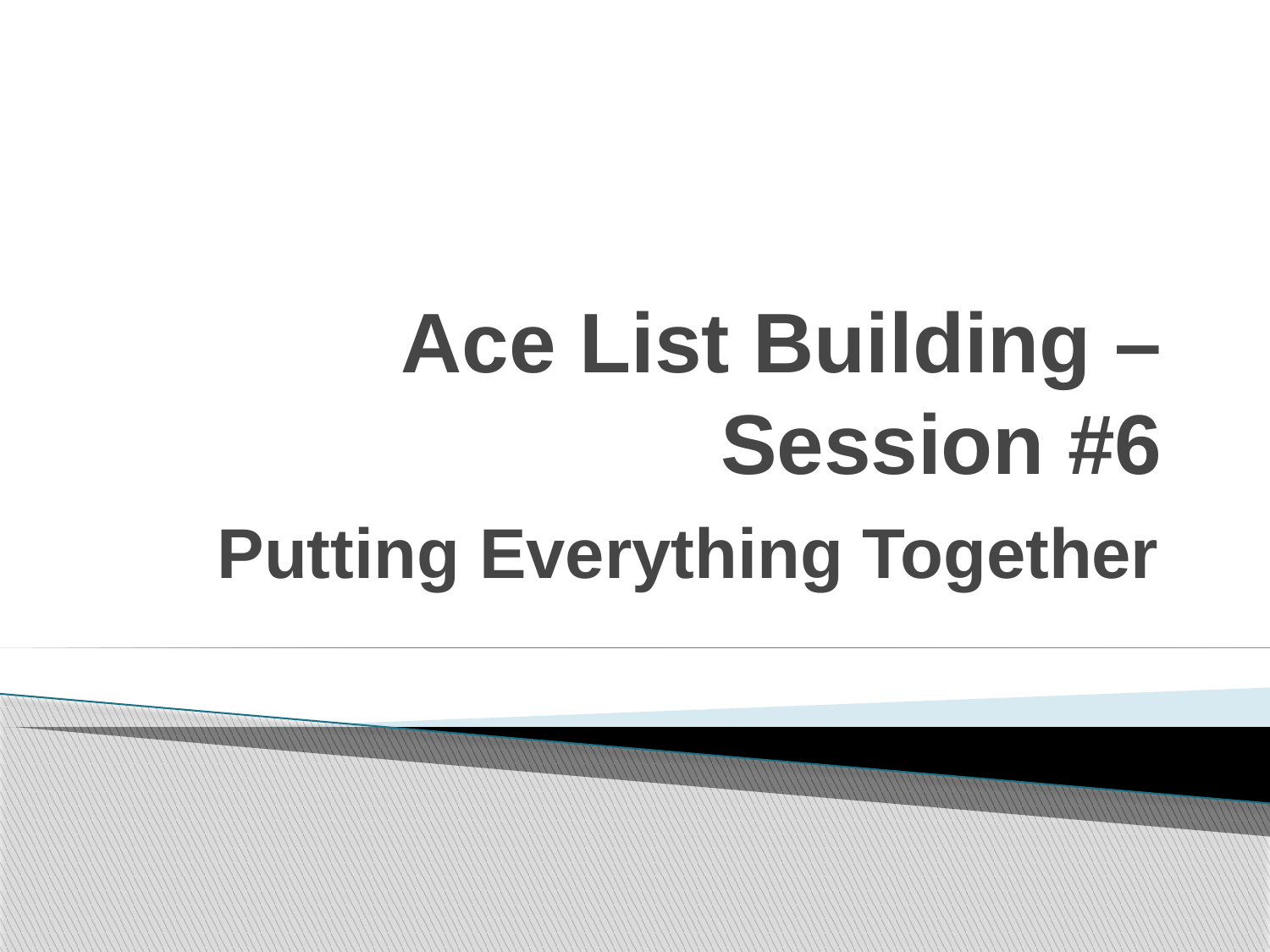

# Ace List Building – Session #6
Putting Everything Together